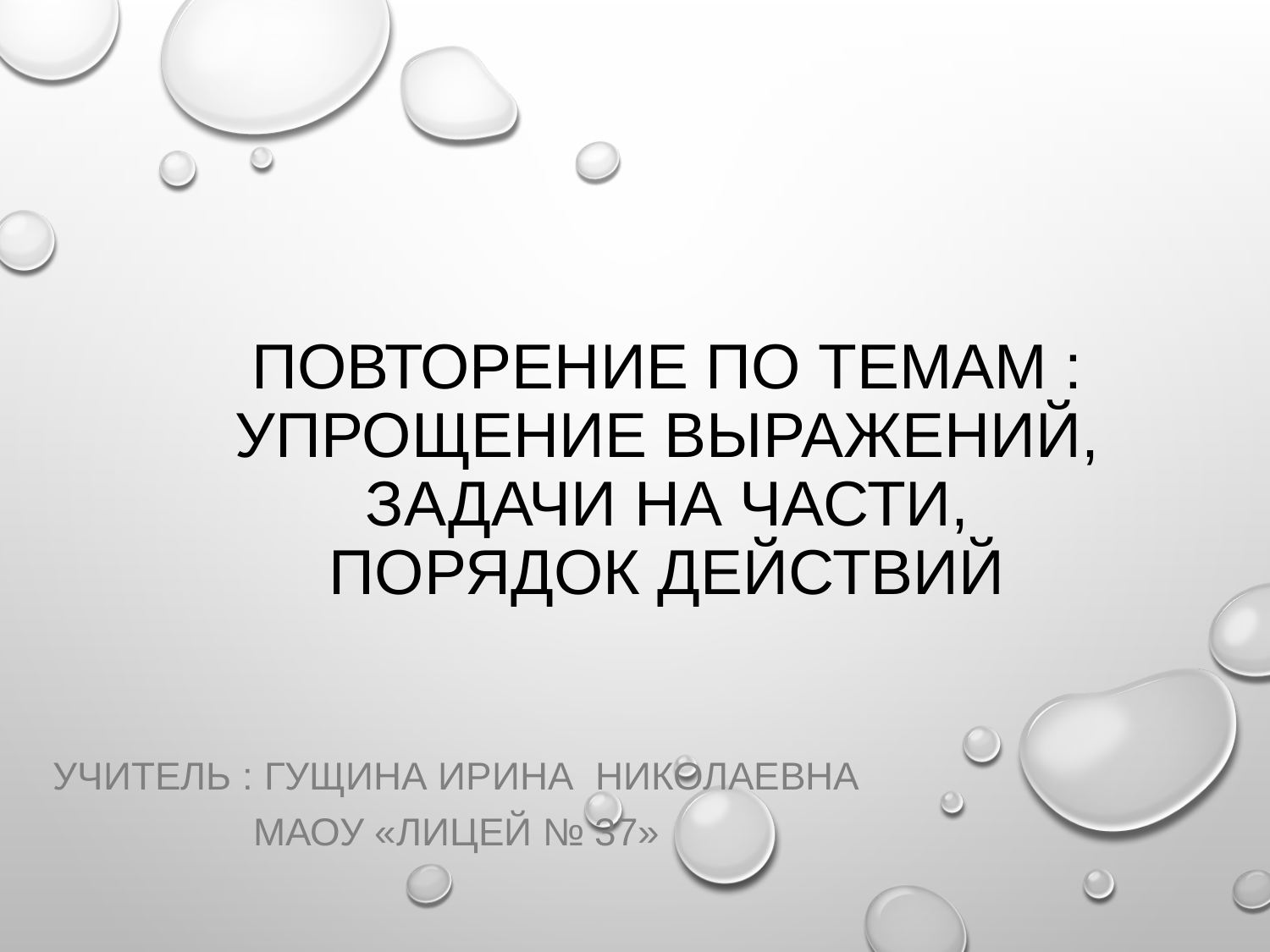

# Повторение по темам : упрощение выражений, задачи на части, порядок действий
Учитель : Гущина Ирина  Николаевна МаОУ «ЛИЦЕЙ № 37»